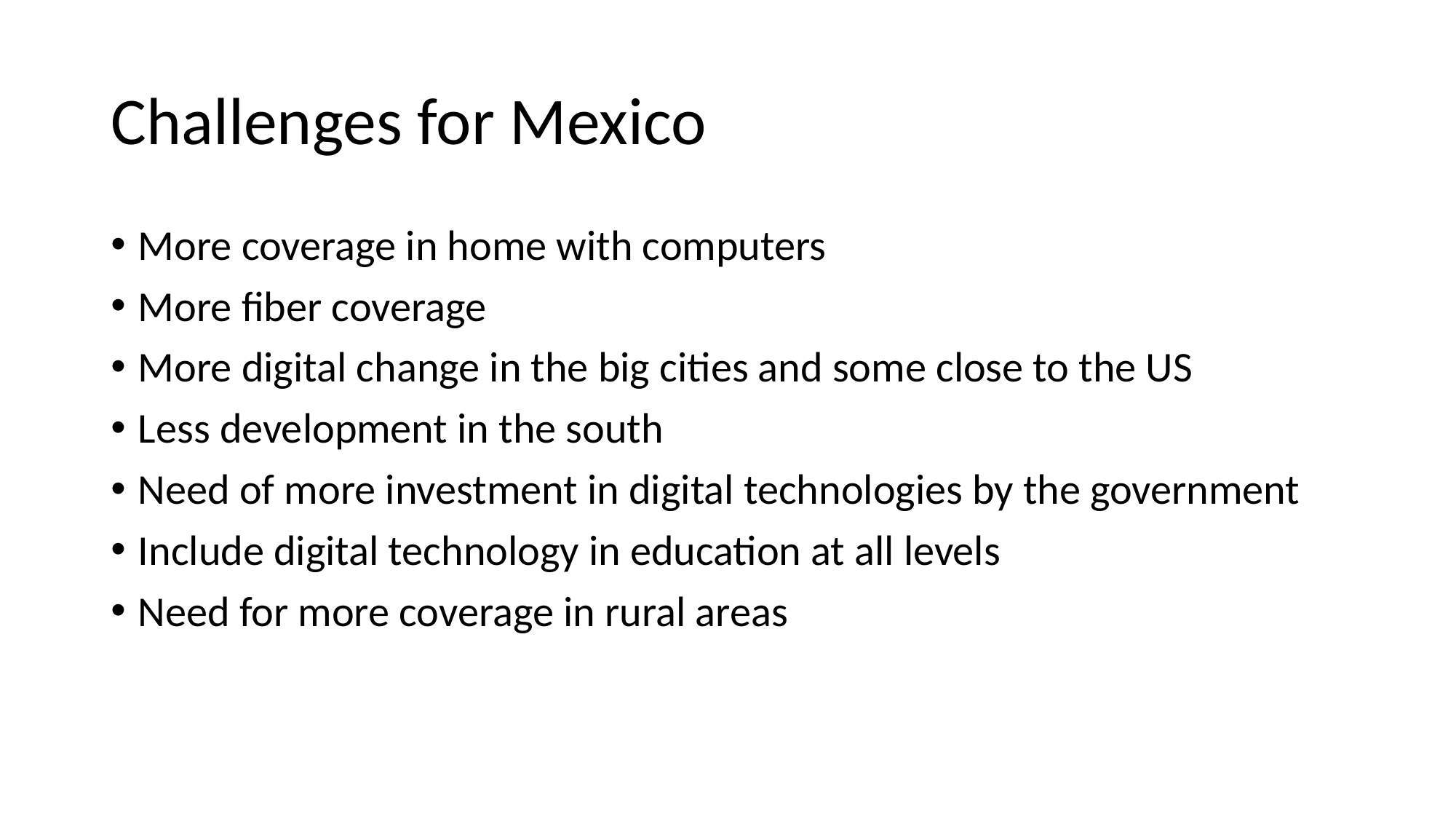

# Challenges for Mexico
More coverage in home with computers
More fiber coverage
More digital change in the big cities and some close to the US
Less development in the south
Need of more investment in digital technologies by the government
Include digital technology in education at all levels
Need for more coverage in rural areas